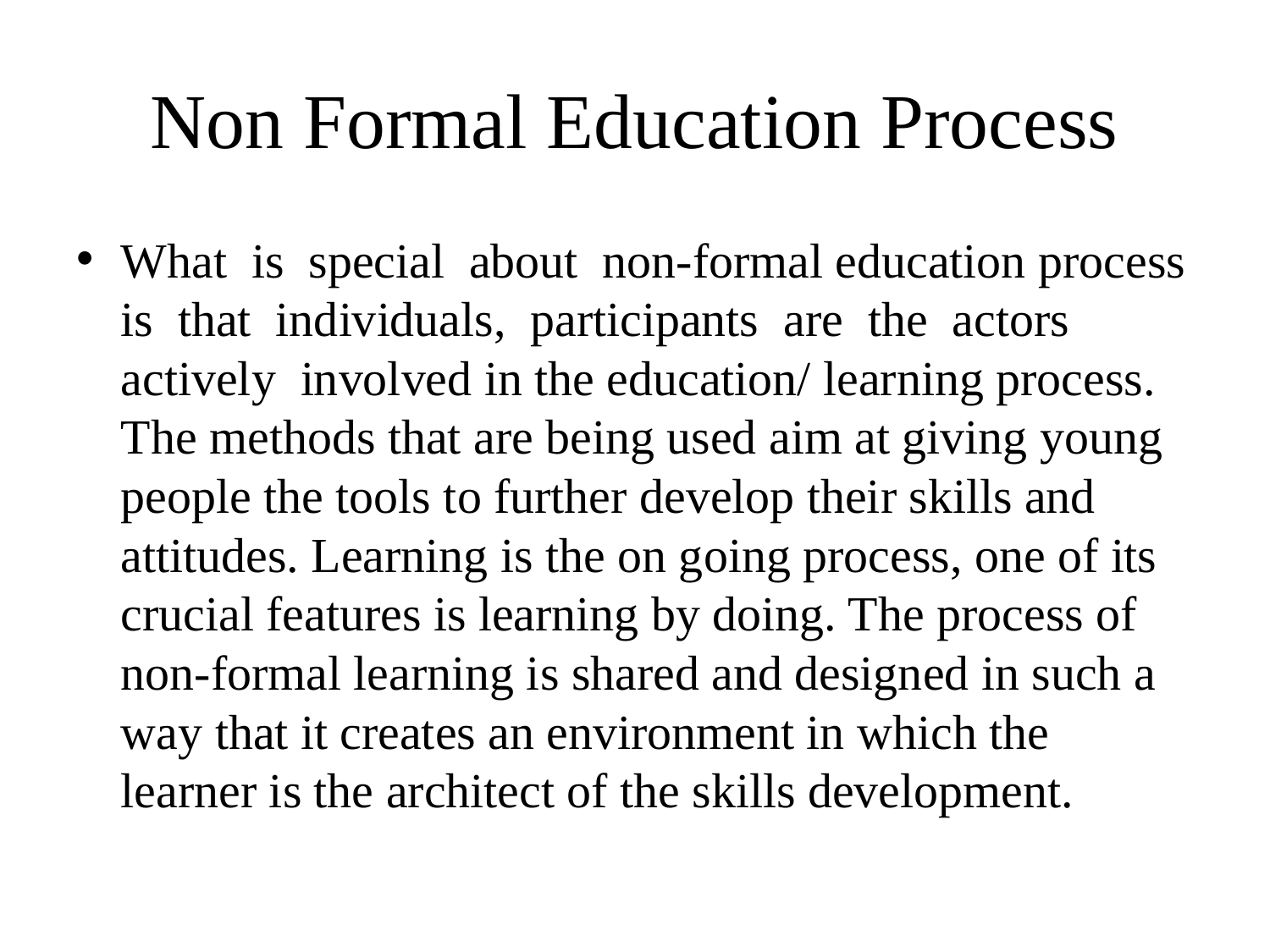

# Non Formal Education Process
What  is  special  about  non-formal education process is  that  individuals,  participants  are  the  actors  actively  involved in the education/ learning process. The methods that are being used aim at giving young people the tools to further develop their skills and attitudes. Learning is the on going process, one of its crucial features is learning by doing. The process of non-formal learning is shared and designed in such a way that it creates an environment in which the learner is the architect of the skills development.